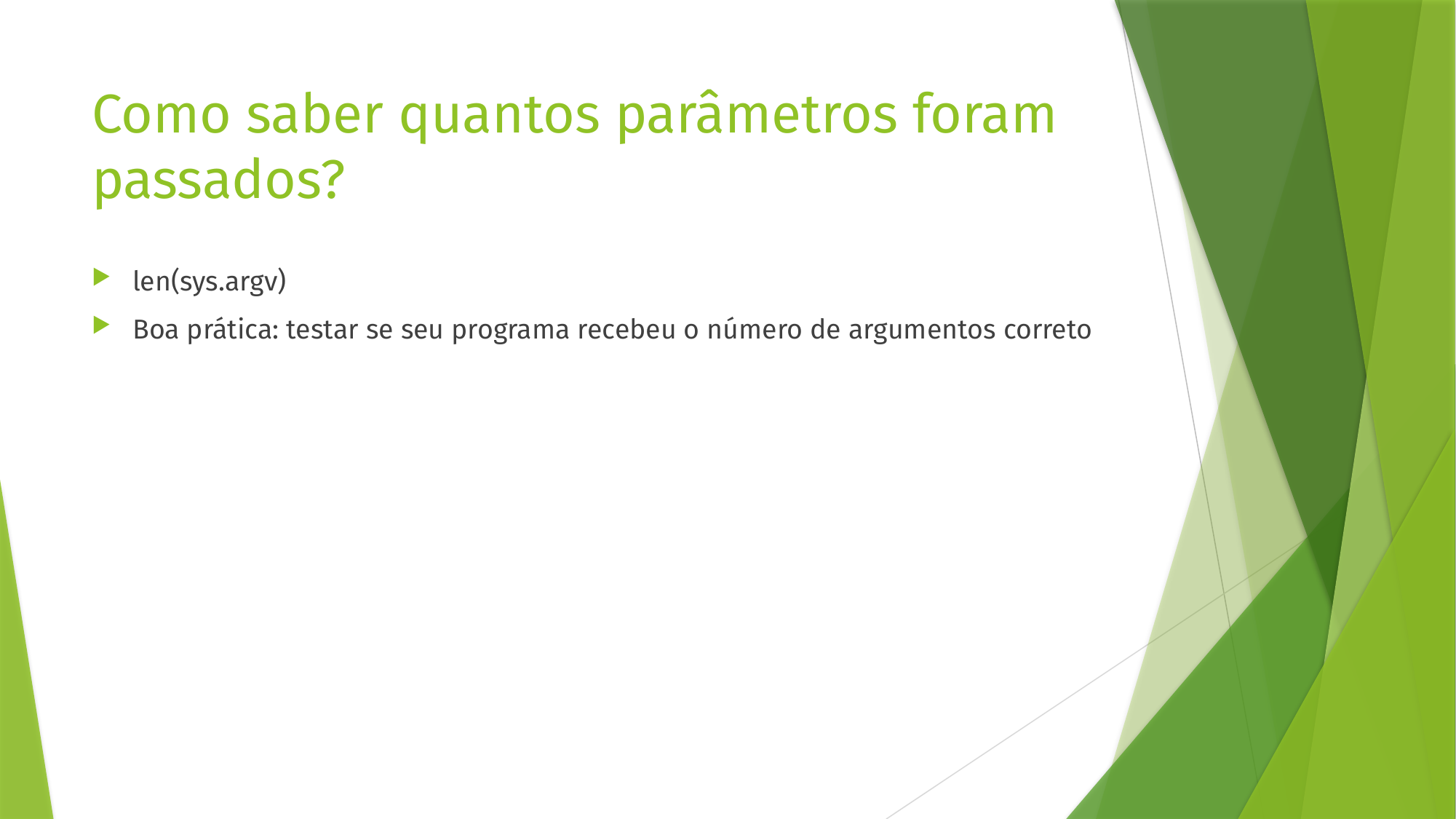

# Como saber quantos parâmetros foram passados?
len(sys.argv)
Boa prática: testar se seu programa recebeu o número de argumentos correto